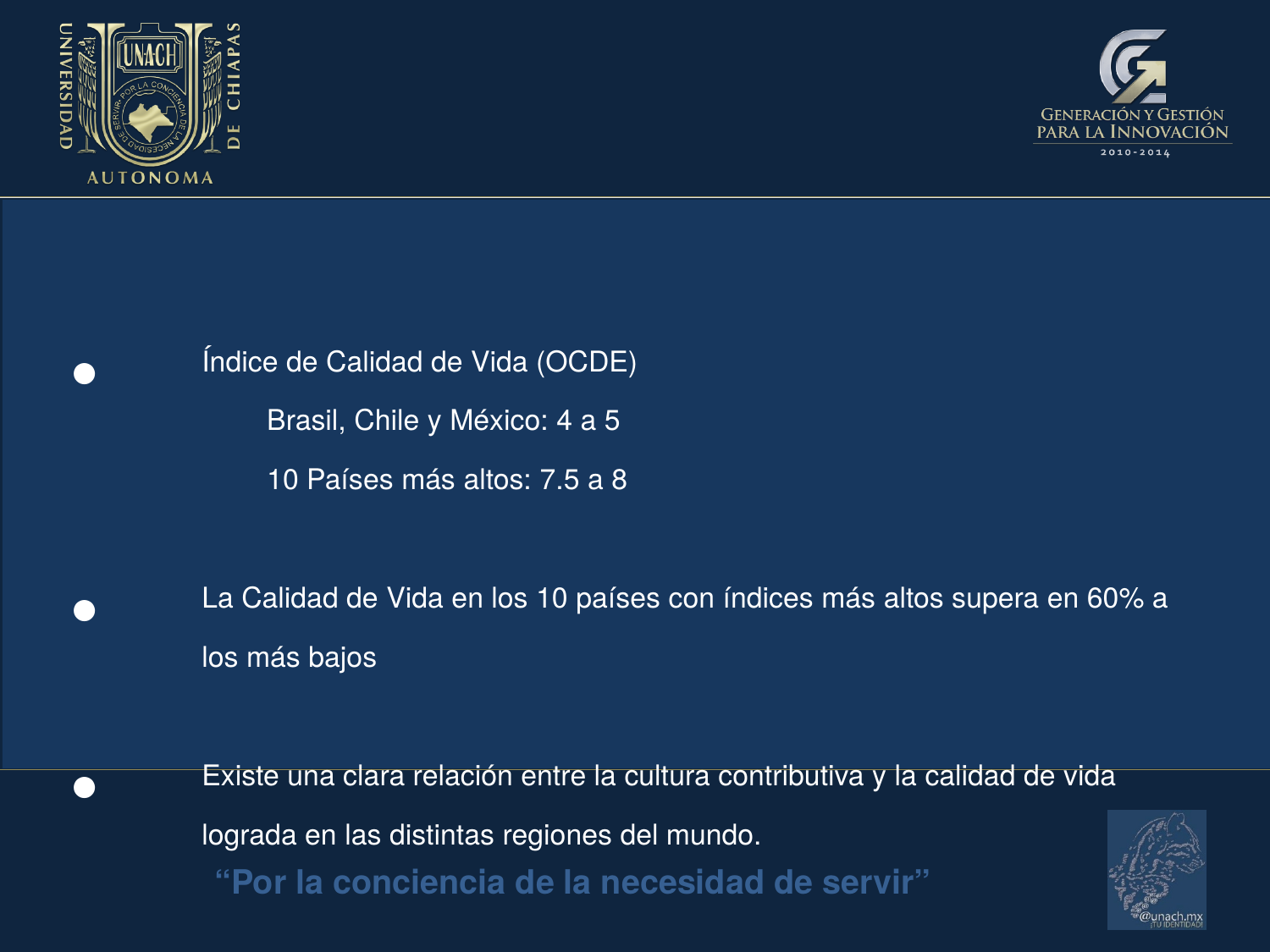

Índice de Calidad de Vida (OCDE)
	Brasil, Chile y México: 4 a 5
	10 Países más altos: 7.5 a 8

La Calidad de Vida en los 10 países con índices más altos supera en 60% a los más bajos

Existe una clara relación entre la cultura contributiva y la calidad de vida lograda en las distintas regiones del mundo.